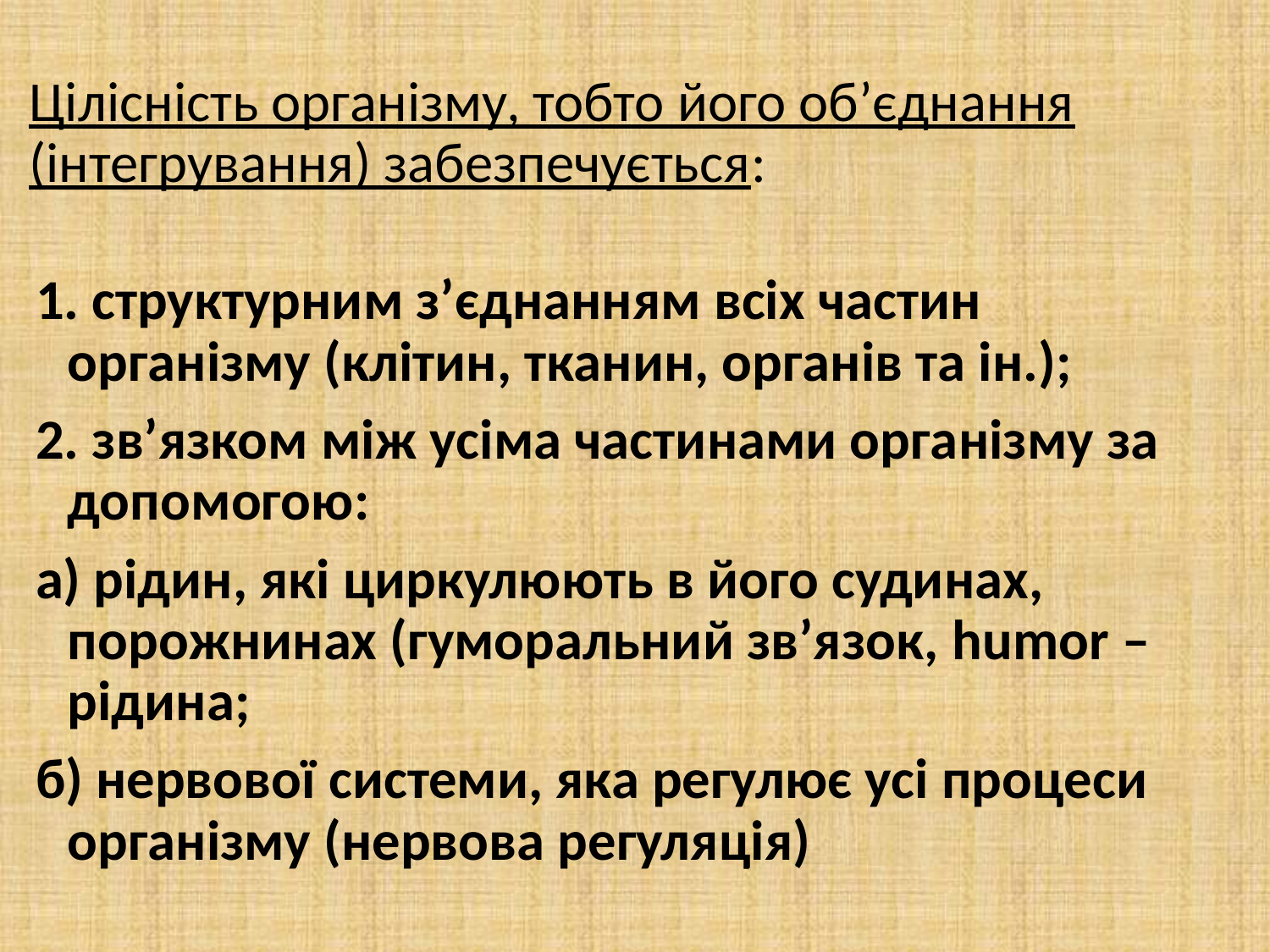

# Цілісність організму, тобто його об’єднання (інтегрування) забезпечується:
1. структурним з’єднанням всіх частин організму (клітин, тканин, органів та ін.);
2. зв’язком між усіма частинами організму за допомогою:
а) рідин, які циркулюють в його судинах, порожнинах (гуморальний зв’язок, humor – рідина;
б) нервової системи, яка регулює усі процеси організму (нервова регуляція)